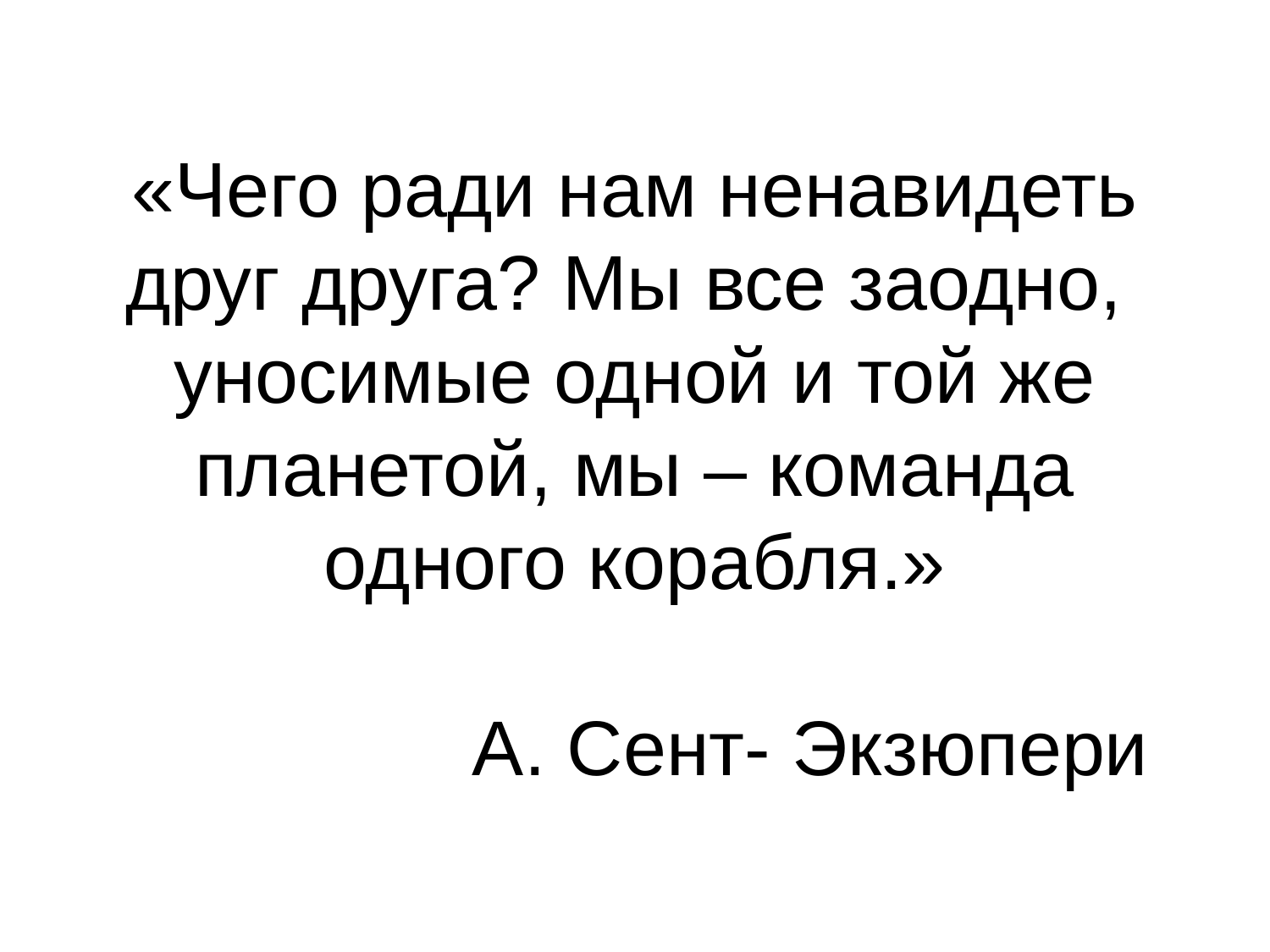

# «Чего ради нам ненавидеть друг друга? Мы все заодно,  уносимые одной и той же планетой, мы – команда одного корабля.» А. Сент- Экзюпери